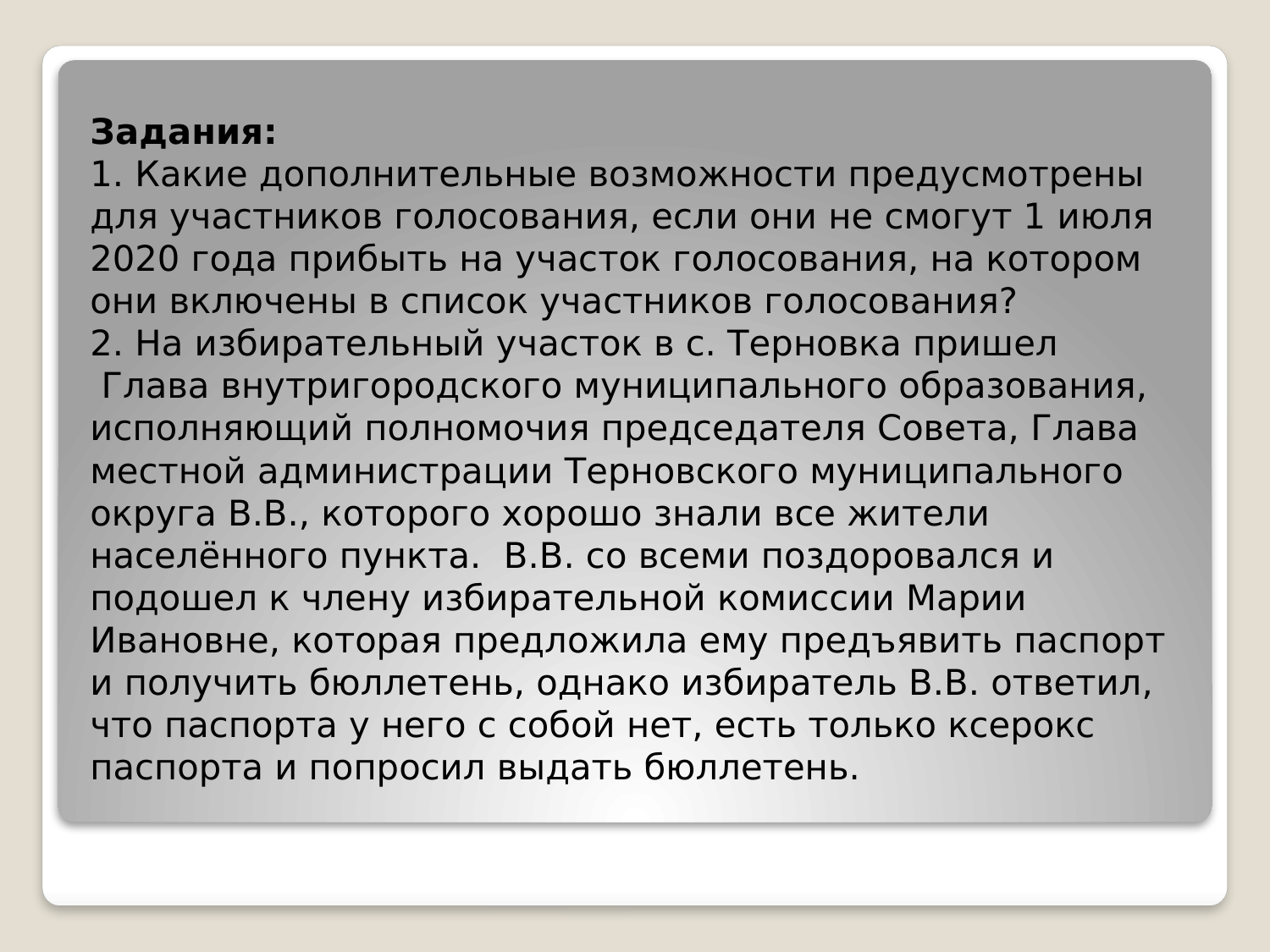

Задания:
1. Какие дополнительные возможности предусмотрены для участников голосования, если они не смогут 1 июля 2020 года прибыть на участок голосования, на котором они включены в список участников голосования?
2. На избирательный участок в с. Терновка пришел  Глава внутригородского муниципального образования, исполняющий полномочия председателя Совета, Глава местной администрации Терновского муниципального округа В.В., которого хорошо знали все жители населённого пункта.  В.В. со всеми поздоровался и подошел к члену избирательной комиссии Марии Ивановне, которая предложила ему предъявить паспорт и получить бюллетень, однако избиратель В.В. ответил, что паспорта у него с собой нет, есть только ксерокс паспорта и попросил выдать бюллетень.